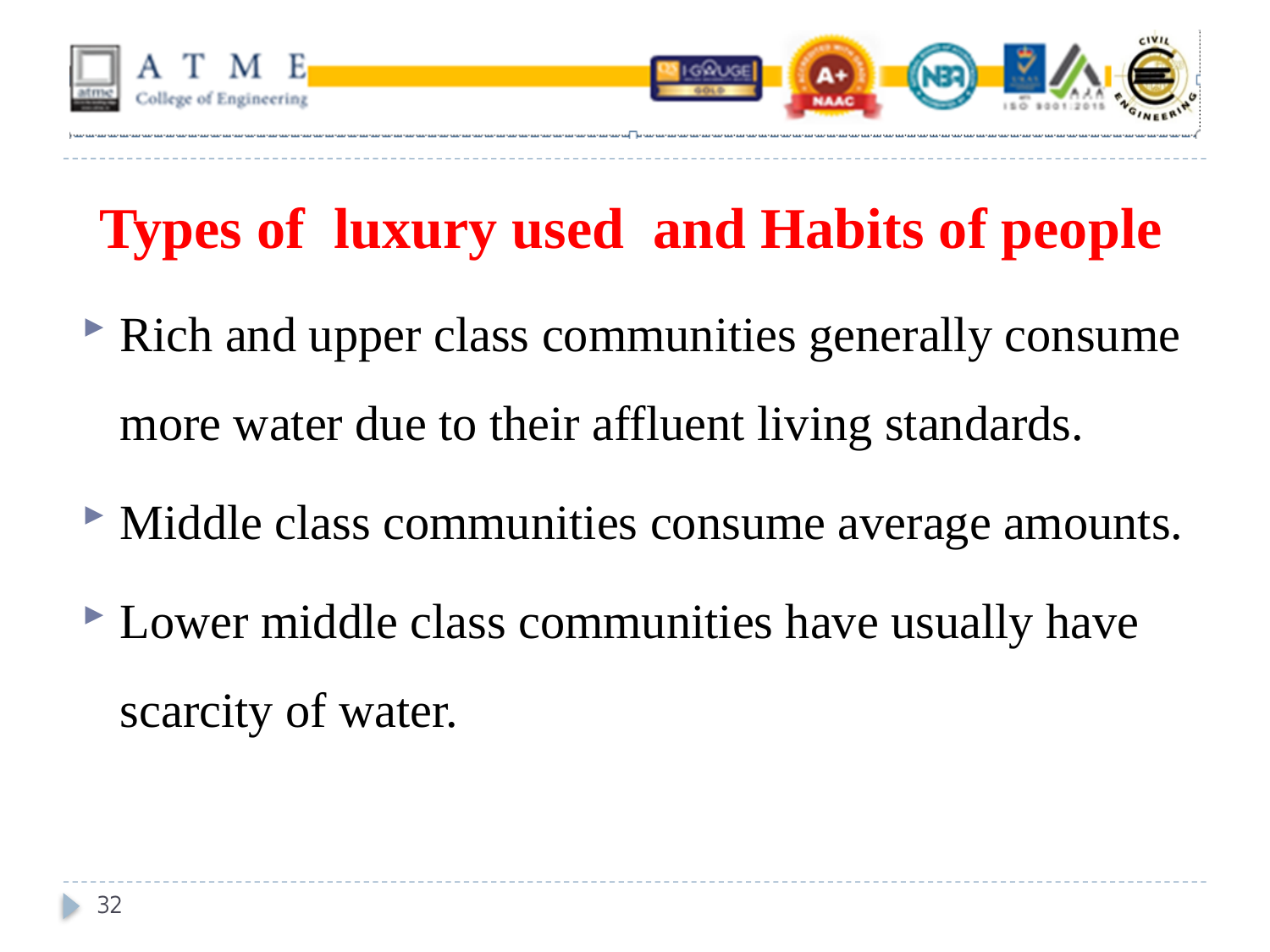

# Types of  luxury used  and Habits of people
Rich and upper class communities generally consume more water due to their affluent living standards.
Middle class communities consume average amounts.
Lower middle class communities have usually have scarcity of water.
32